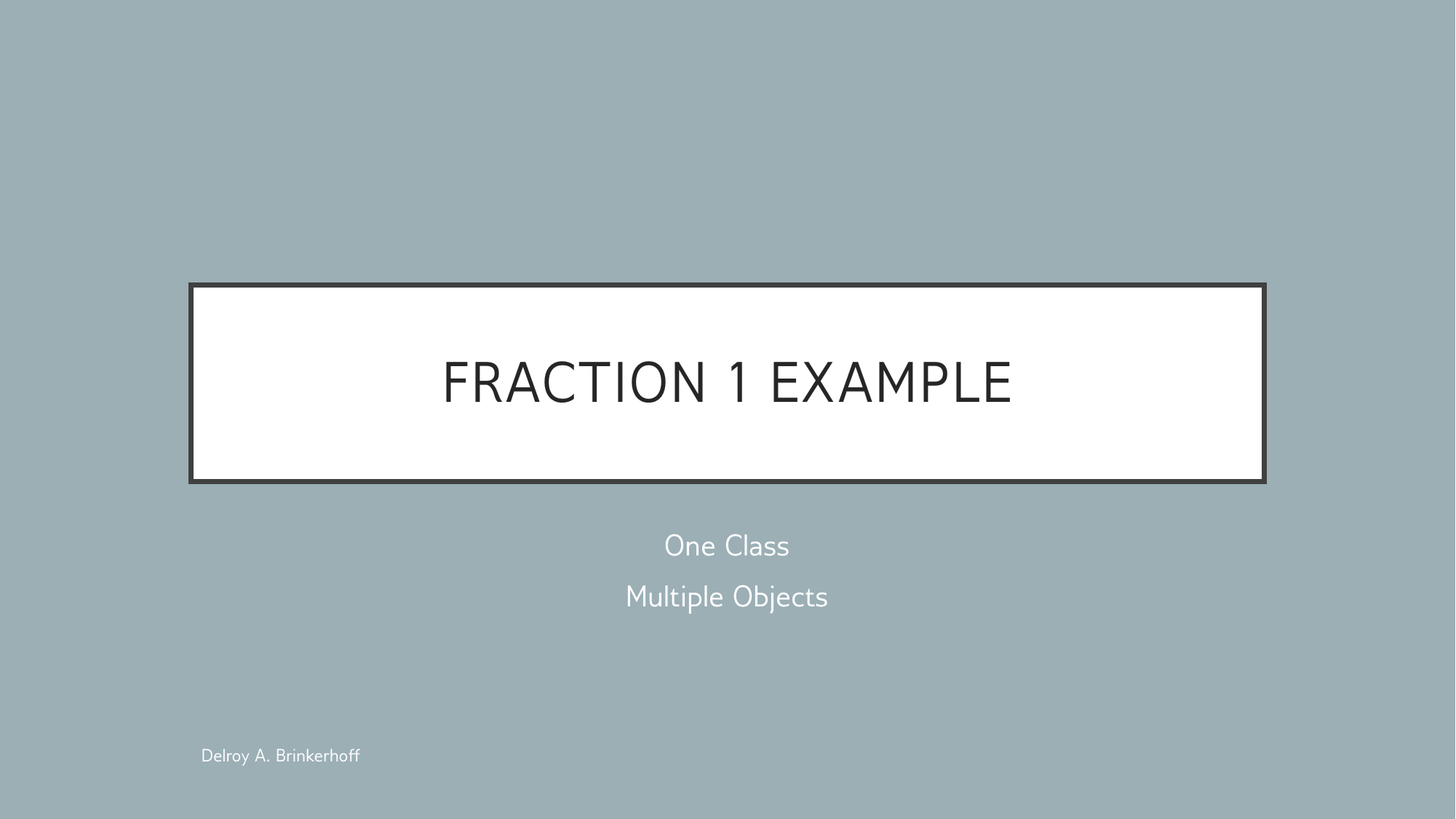

# Fraction 1 Example
One Class
Multiple Objects
Delroy A. Brinkerhoff